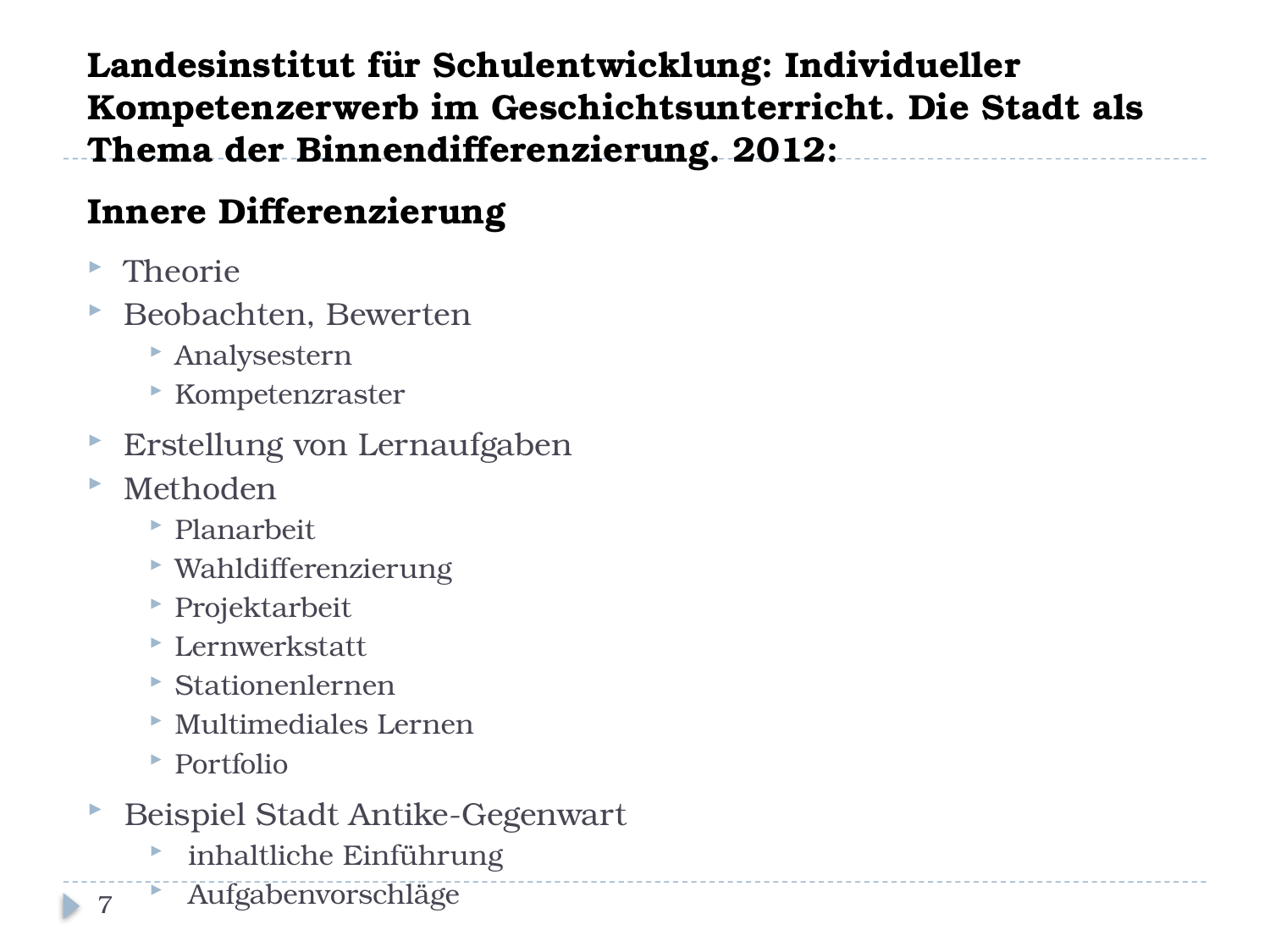

Landesinstitut für Schulentwicklung: Individueller Kompetenzerwerb im Geschichtsunterricht. Die Stadt als Thema der Binnendifferenzierung. 2012:
Innere Differenzierung
Theorie
Beobachten, Bewerten
Analysestern
Kompetenzraster
Erstellung von Lernaufgaben
Methoden
Planarbeit
Wahldifferenzierung
Projektarbeit
Lernwerkstatt
Stationenlernen
Multimediales Lernen
Portfolio
Beispiel Stadt Antike-Gegenwart
inhaltliche Einführung
Aufgabenvorschläge

7